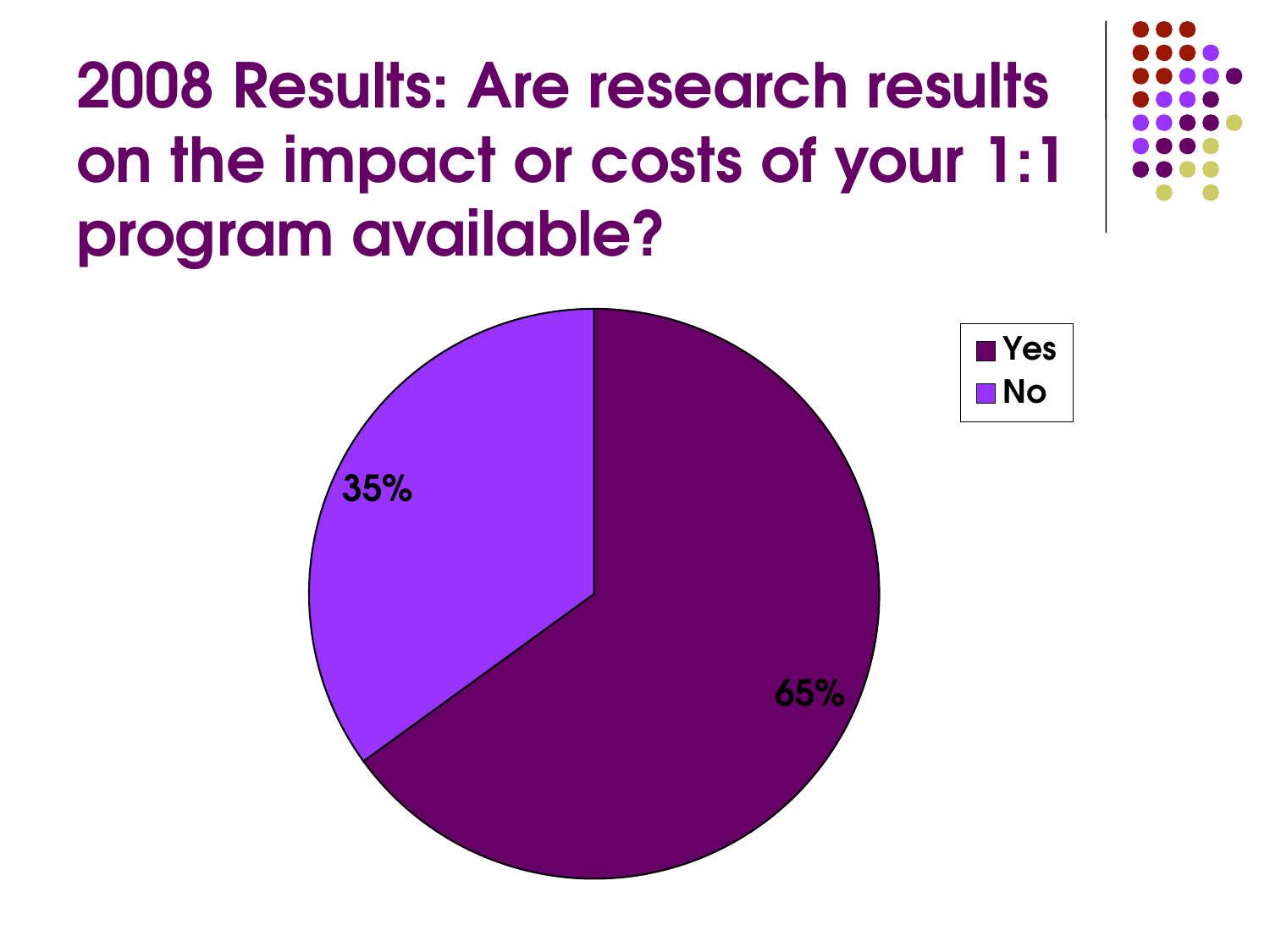

# 2008 Results: Are research results on the impact or costs of your 1:1 program available?

### Chart

| Category | Yes |  |  |
|---|---|---|---|
| Yes | 0.6500000000000001 | None | None |
| No | 0.35000000000000003 | None | None |